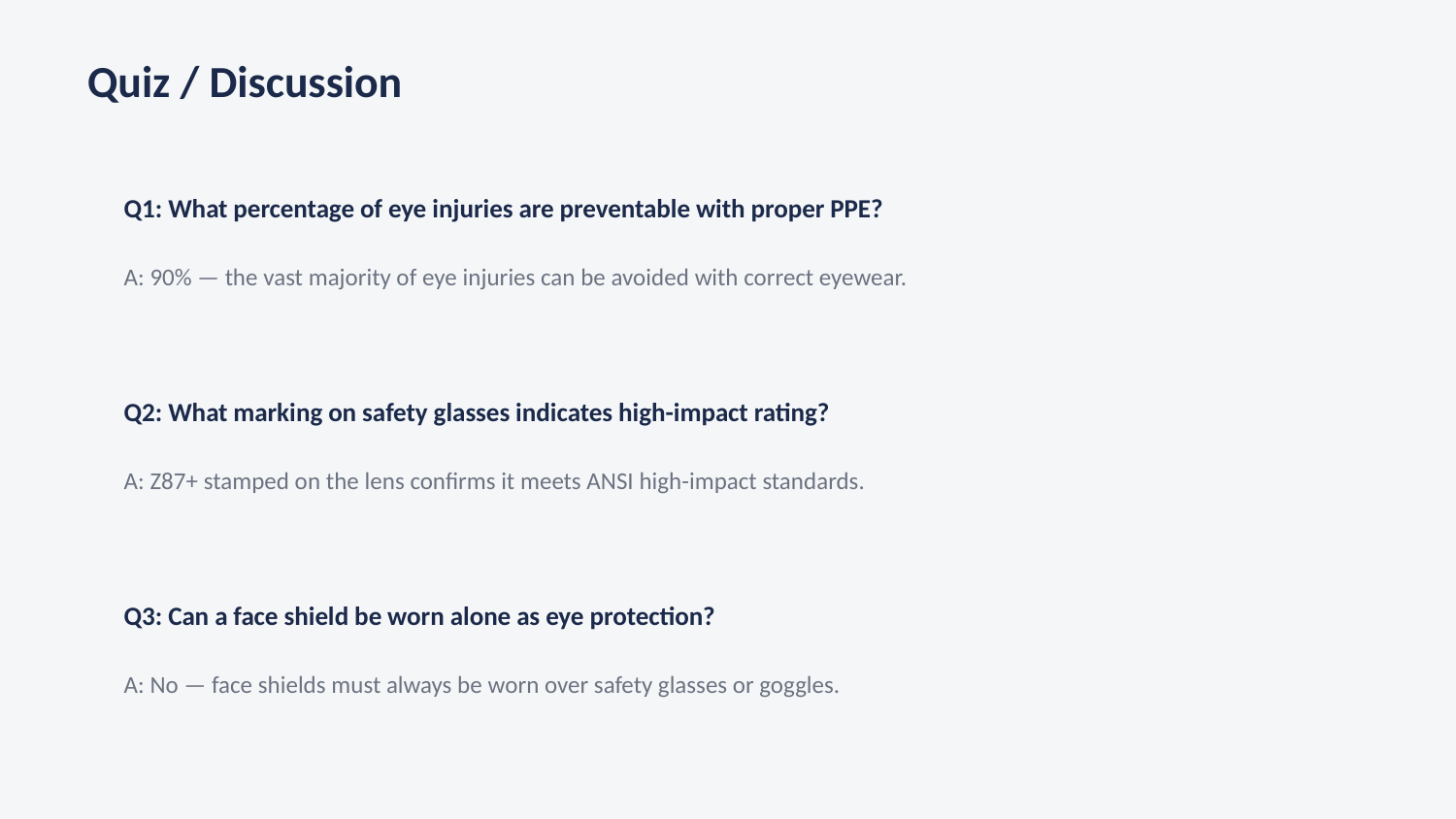

Quiz / Discussion

Q1: What percentage of eye injuries are preventable with proper PPE?
A: 90% — the vast majority of eye injuries can be avoided with correct eyewear.

Q2: What marking on safety glasses indicates high-impact rating?
A: Z87+ stamped on the lens confirms it meets ANSI high-impact standards.

Q3: Can a face shield be worn alone as eye protection?
A: No — face shields must always be worn over safety glasses or goggles.